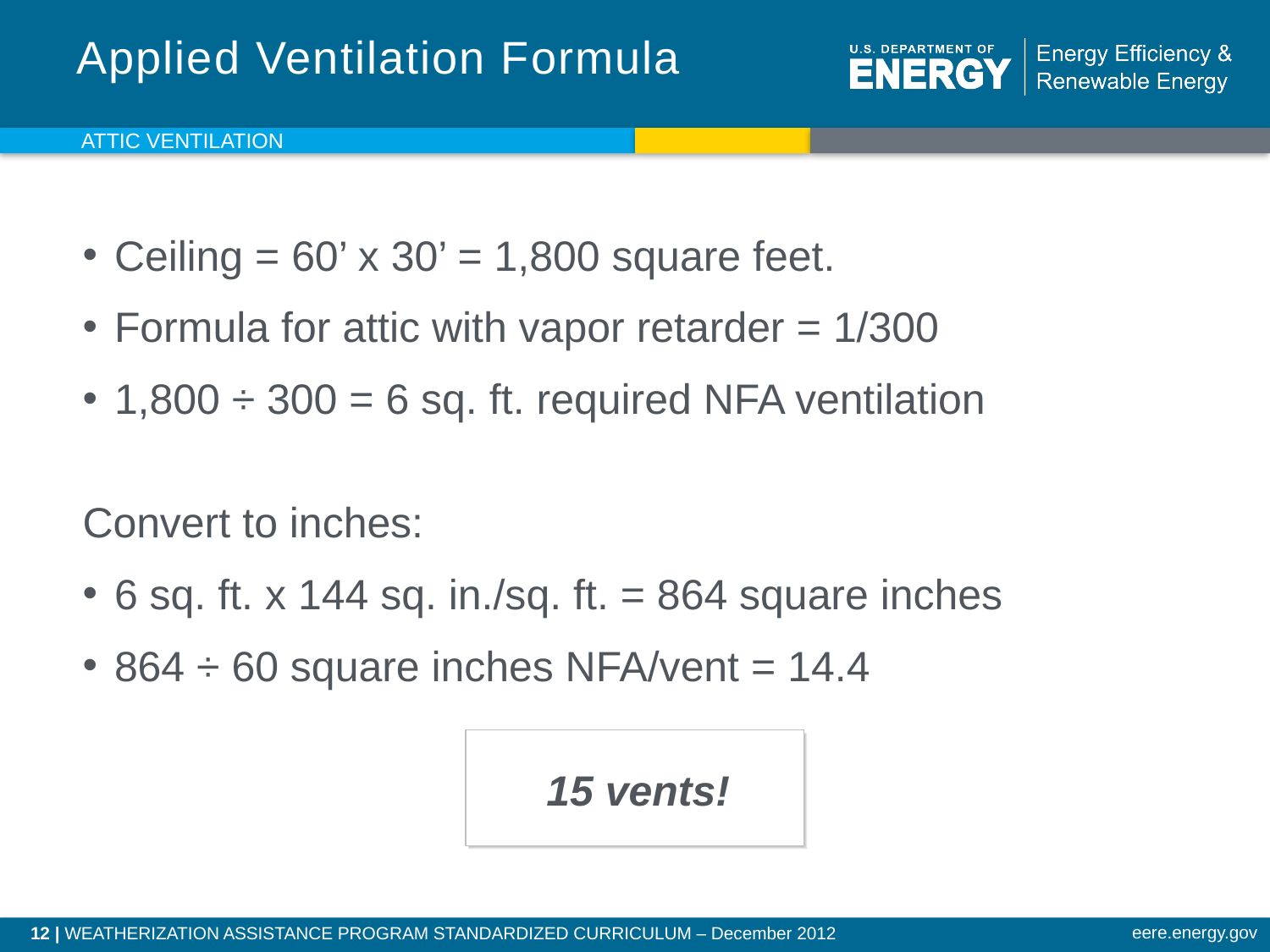

# Applied Ventilation Formula
Attic Ventilation
Ceiling = 60’ x 30’ = 1,800 square feet.
Formula for attic with vapor retarder = 1/300
1,800 ÷ 300 = 6 sq. ft. required NFA ventilation
Convert to inches:
6 sq. ft. x 144 sq. in./sq. ft. = 864 square inches
864 ÷ 60 square inches NFA/vent = 14.4
15 vents!